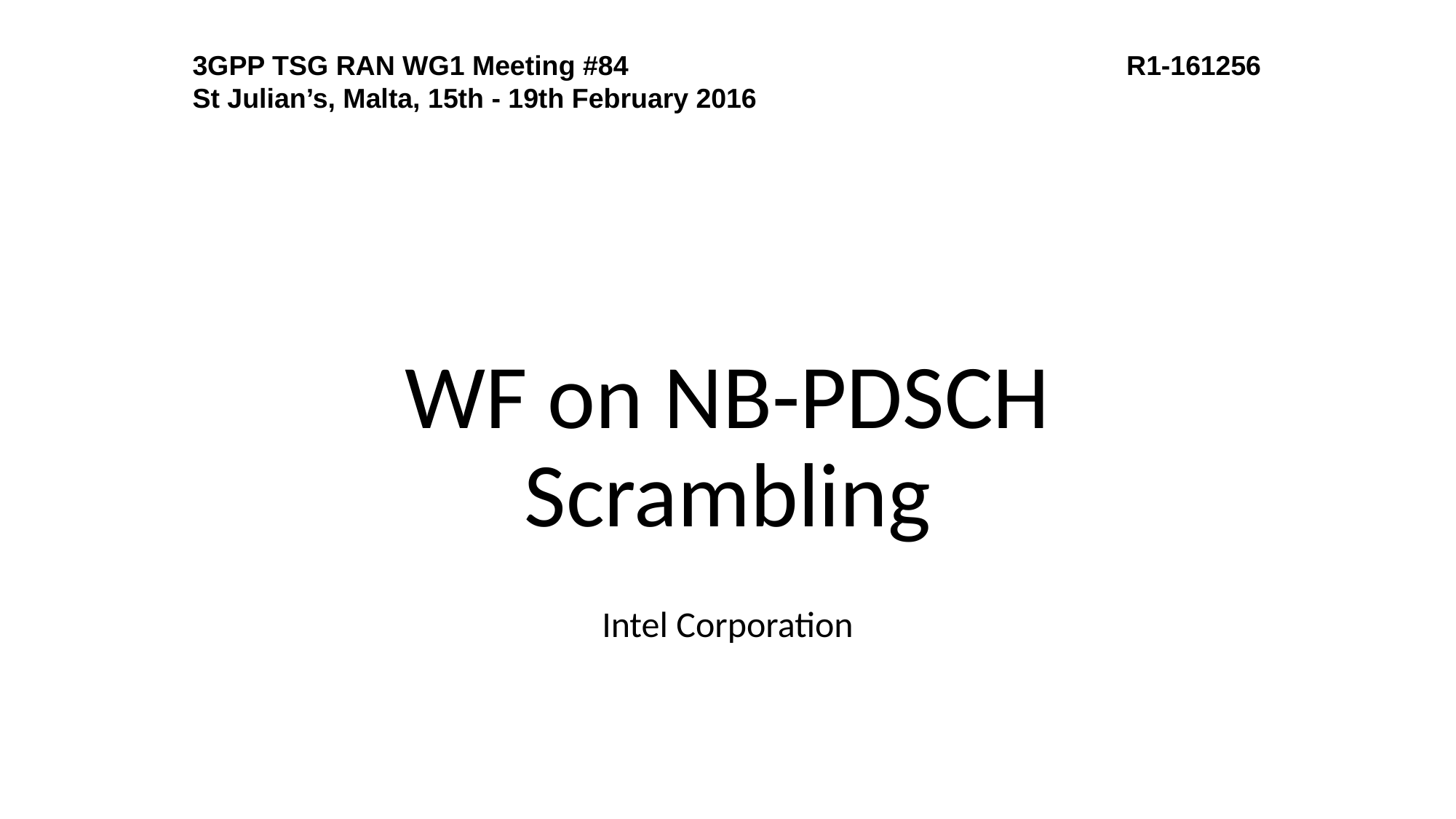

3GPP TSG RAN WG1 Meeting #84	                                                 	        R1-161256
St Julian’s, Malta, 15th - 19th February 2016
# WF on NB-PDSCH Scrambling
Intel Corporation